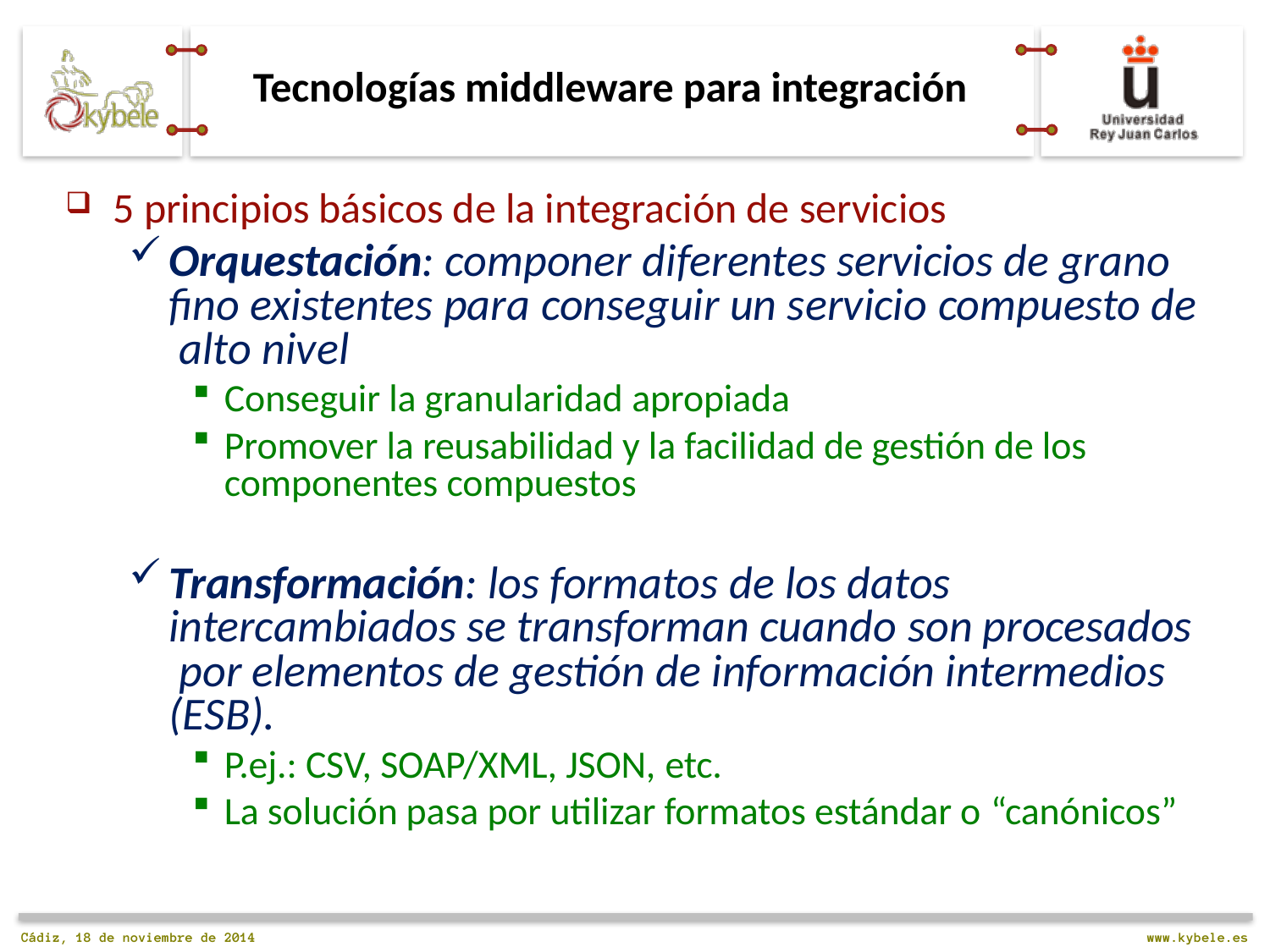

Tecnologías middleware para integración

5 principios básicos de la integración de servicios
Orquestación: componer diferentes servicios de grano  fino existentes para conseguir un servicio compuesto de  alto nivel
Conseguir la granularidad apropiada
Promover la reusabilidad y la facilidad de gestión de los  componentes compuestos

Transformación: los formatos de los datos  intercambiados se transforman cuando son procesados  por elementos de gestión de información intermedios  (ESB).
P.ej.: CSV, SOAP/XML, JSON, etc.
La solución pasa por utilizar formatos estándar o “canónicos”